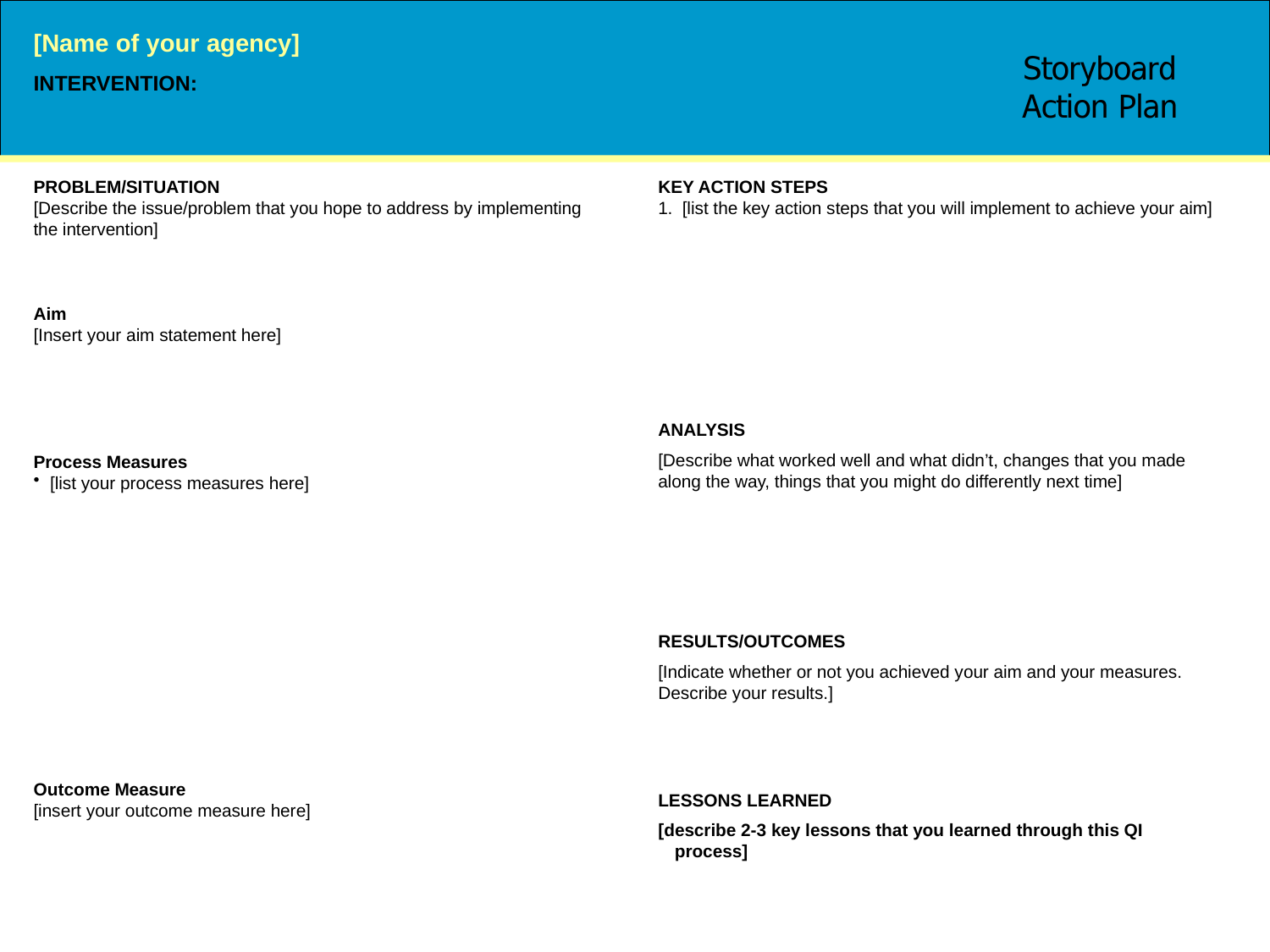

[Name of your agency]
Storyboard Action Plan
INTERVENTION:

PROBLEM/SITUATION
[Describe the issue/problem that you hope to address by implementing the intervention]

KEY ACTION STEPS
[list the key action steps that you will implement to achieve your aim]

Aim
[Insert your aim statement here]
ANALYSIS
[Describe what worked well and what didn’t, changes that you made along the way, things that you might do differently next time]
Process Measures
[list your process measures here]
RESULTS/OUTCOMES
[Indicate whether or not you achieved your aim and your measures.  Describe your results.]
Outcome Measure
[insert your outcome measure here]

LESSONS LEARNED
[describe 2-3 key lessons that you learned through this QI process]